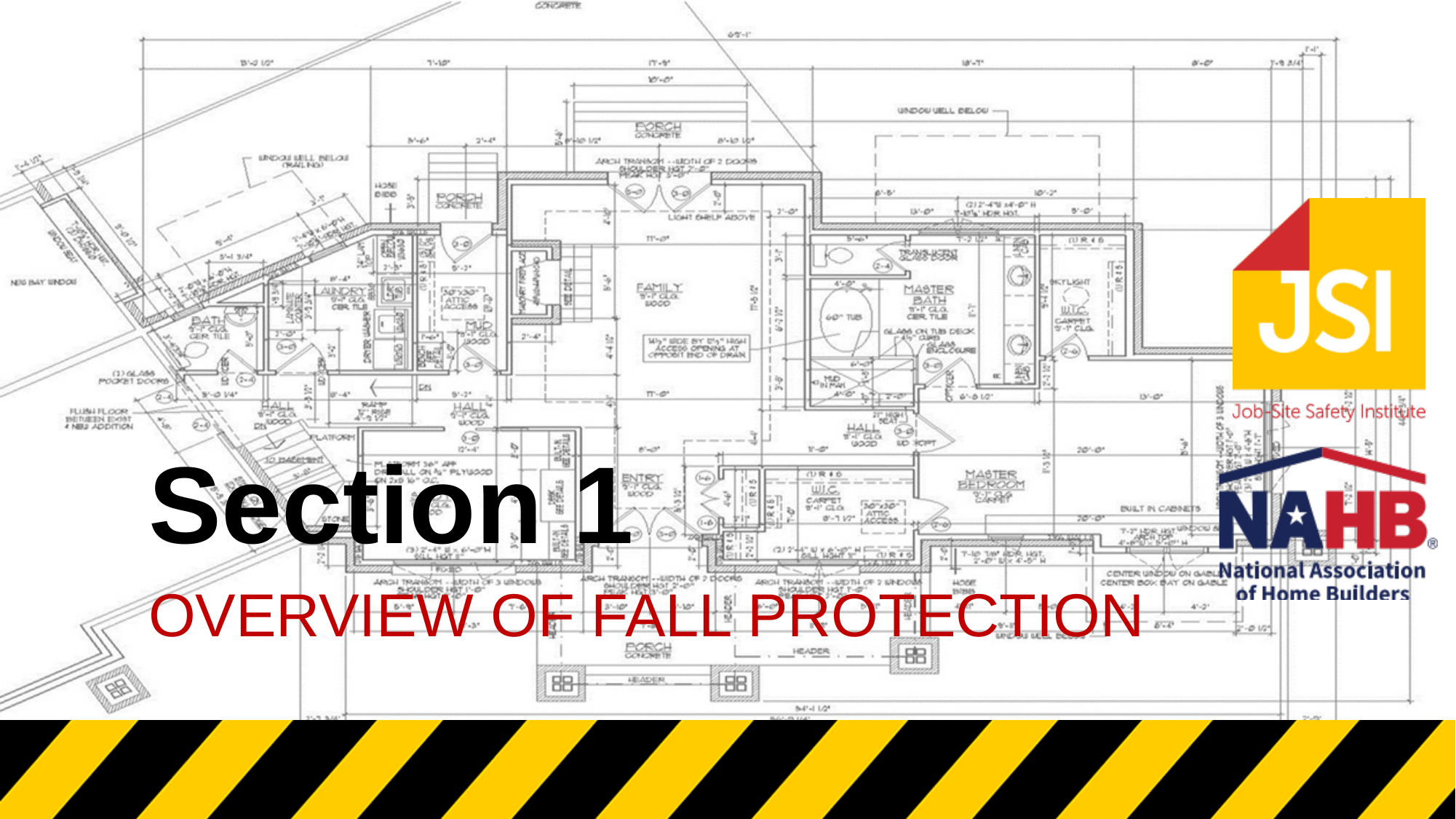

# Section 1
Overview of fall protection